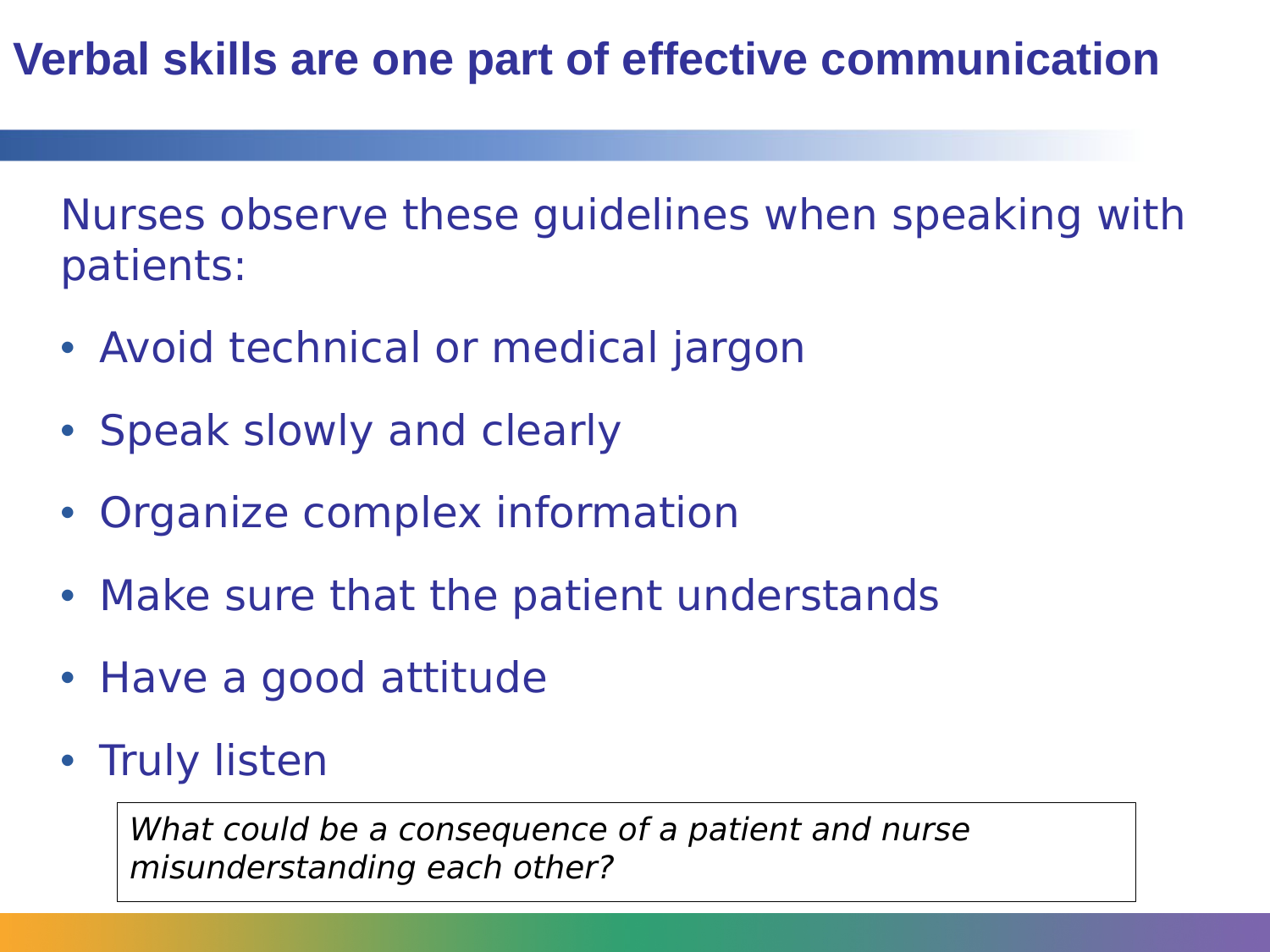

# Verbal skills are one part of effective communication
Nurses observe these guidelines when speaking with patients:
Avoid technical or medical jargon
Speak slowly and clearly
Organize complex information
Make sure that the patient understands
Have a good attitude
Truly listen

What could be a consequence of a patient and nurse misunderstanding each other?